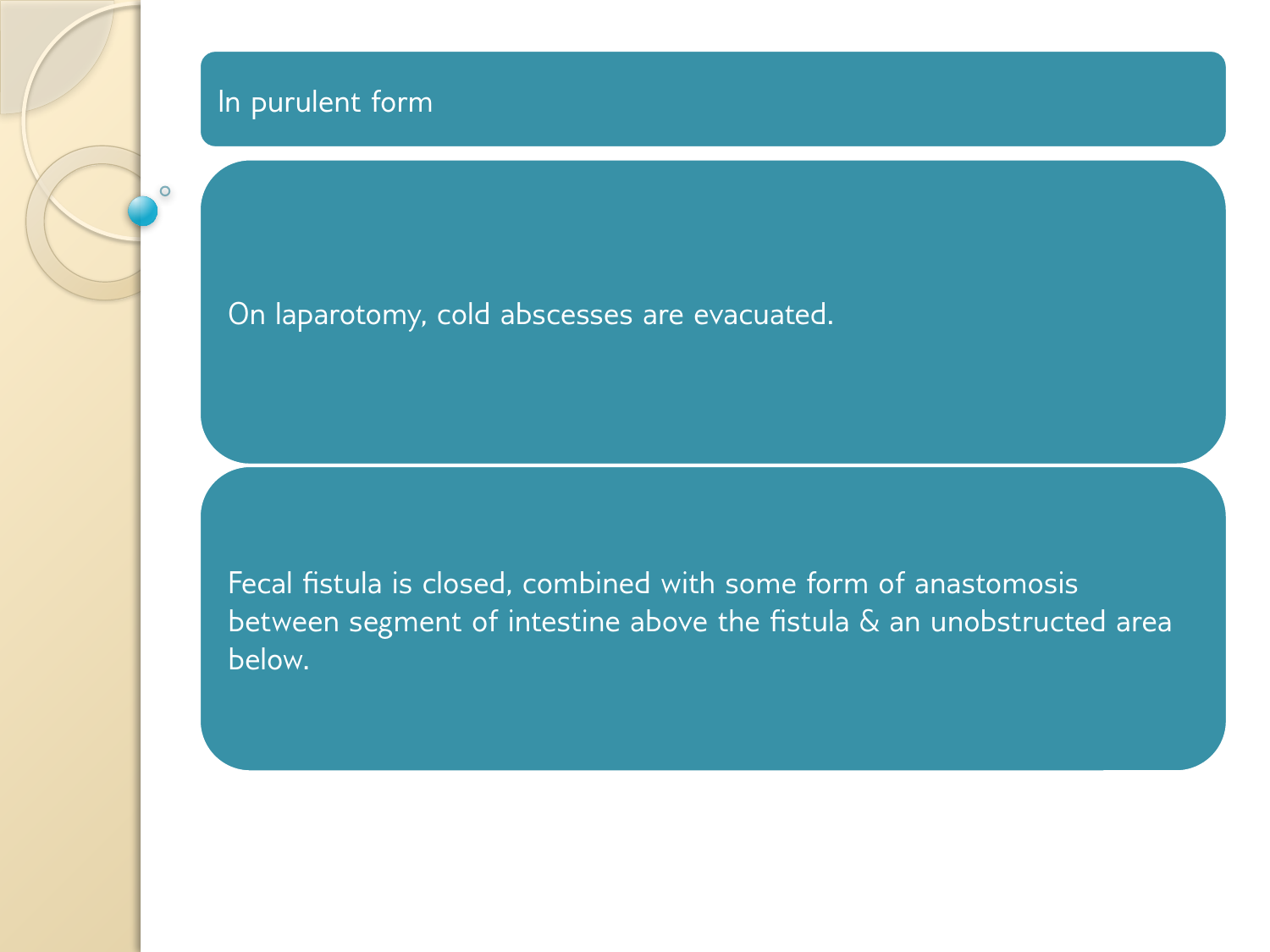

In purulent form
On laparotomy, cold abscesses are evacuated.
Fecal fistula is closed, combined with some form of anastomosis between segment of intestine above the fistula & an unobstructed area below.